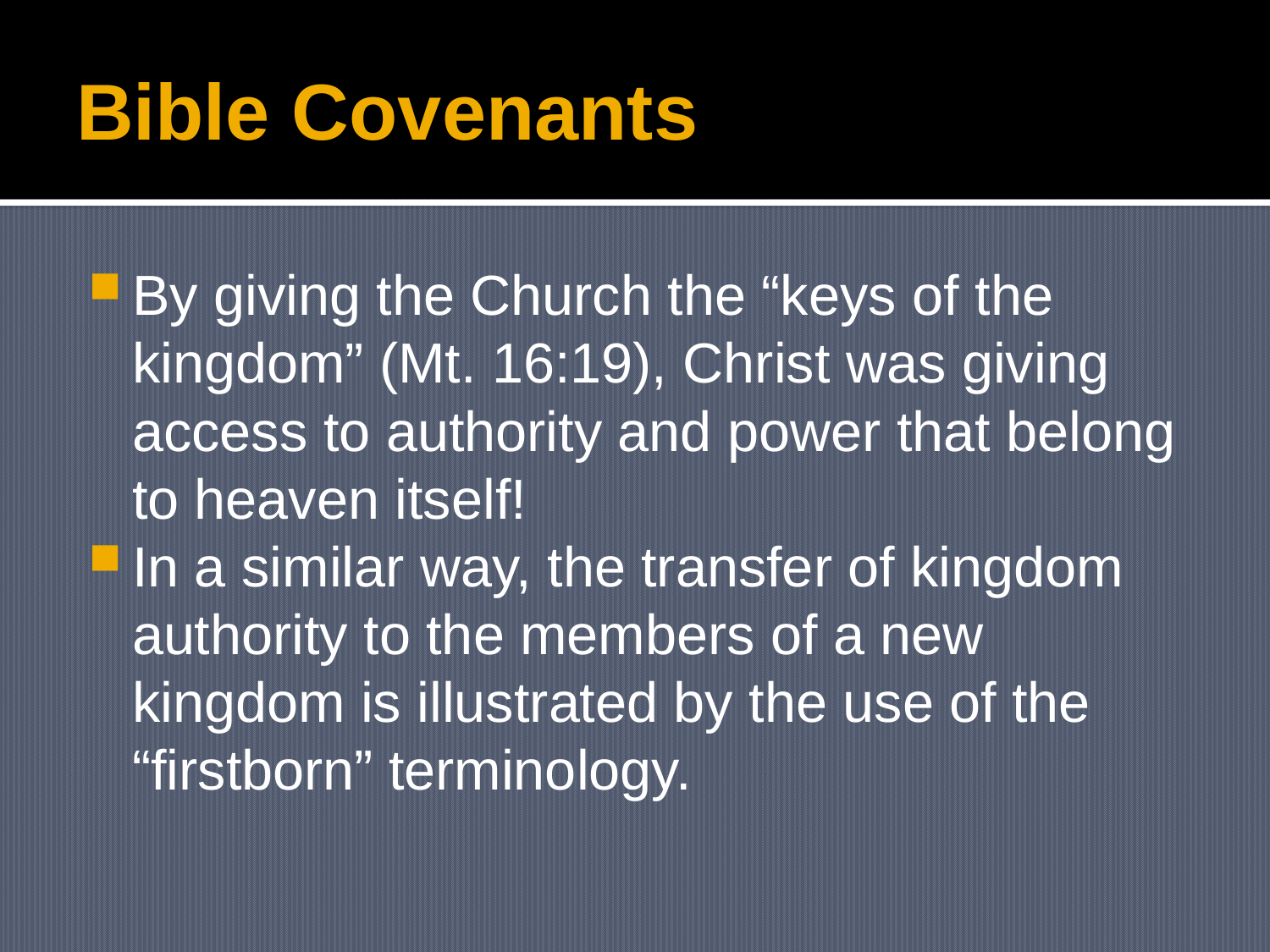

# Bible Covenants
By giving the Church the “keys of the kingdom” (Mt. 16:19), Christ was giving access to authority and power that belong to heaven itself!
In a similar way, the transfer of kingdom authority to the members of a new kingdom is illustrated by the use of the “firstborn” terminology.